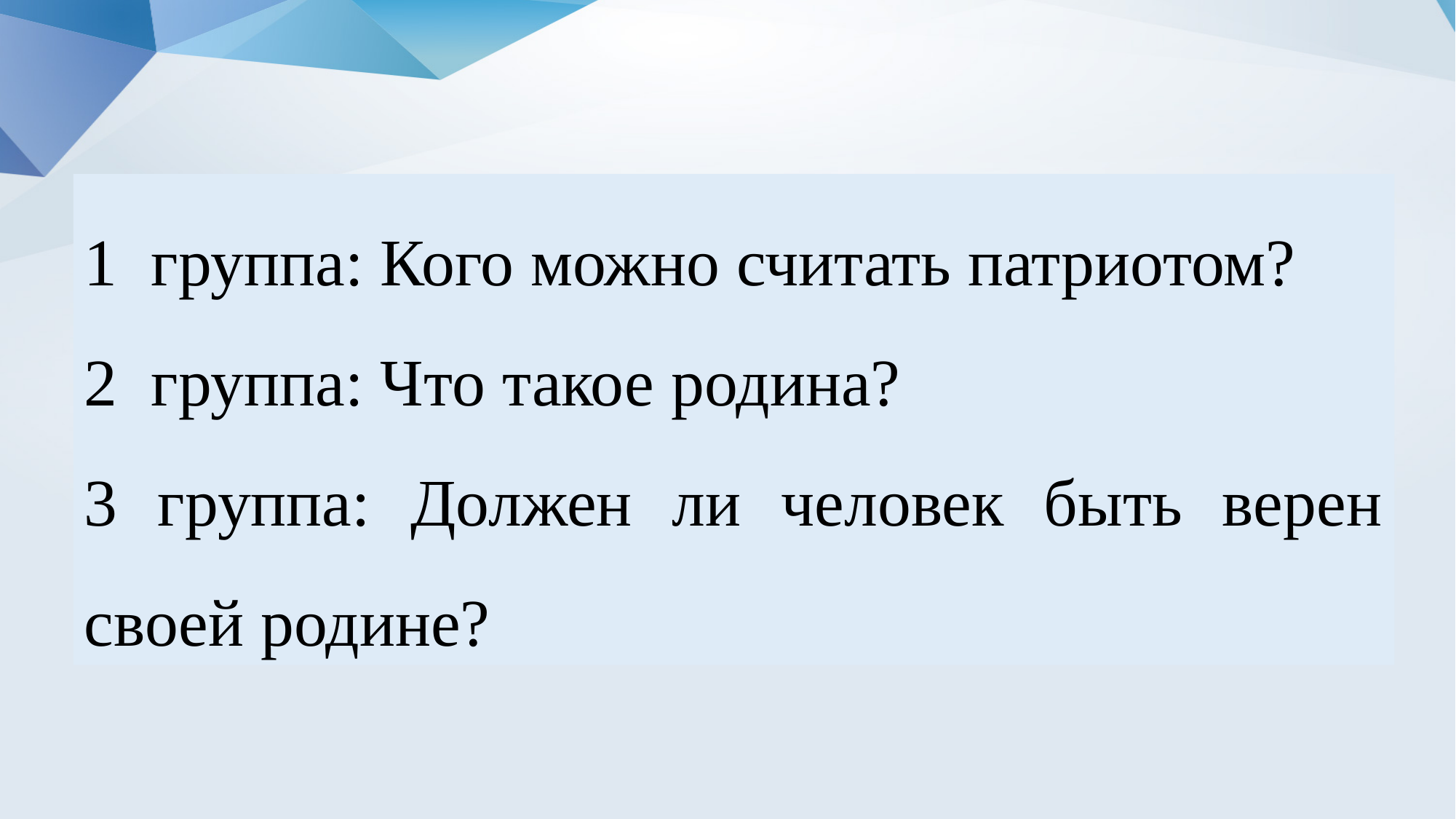

1  группа: Кого можно считать патриотом?
2  группа: Что такое родина?
3 группа: Должен ли человек быть верен своей родине?